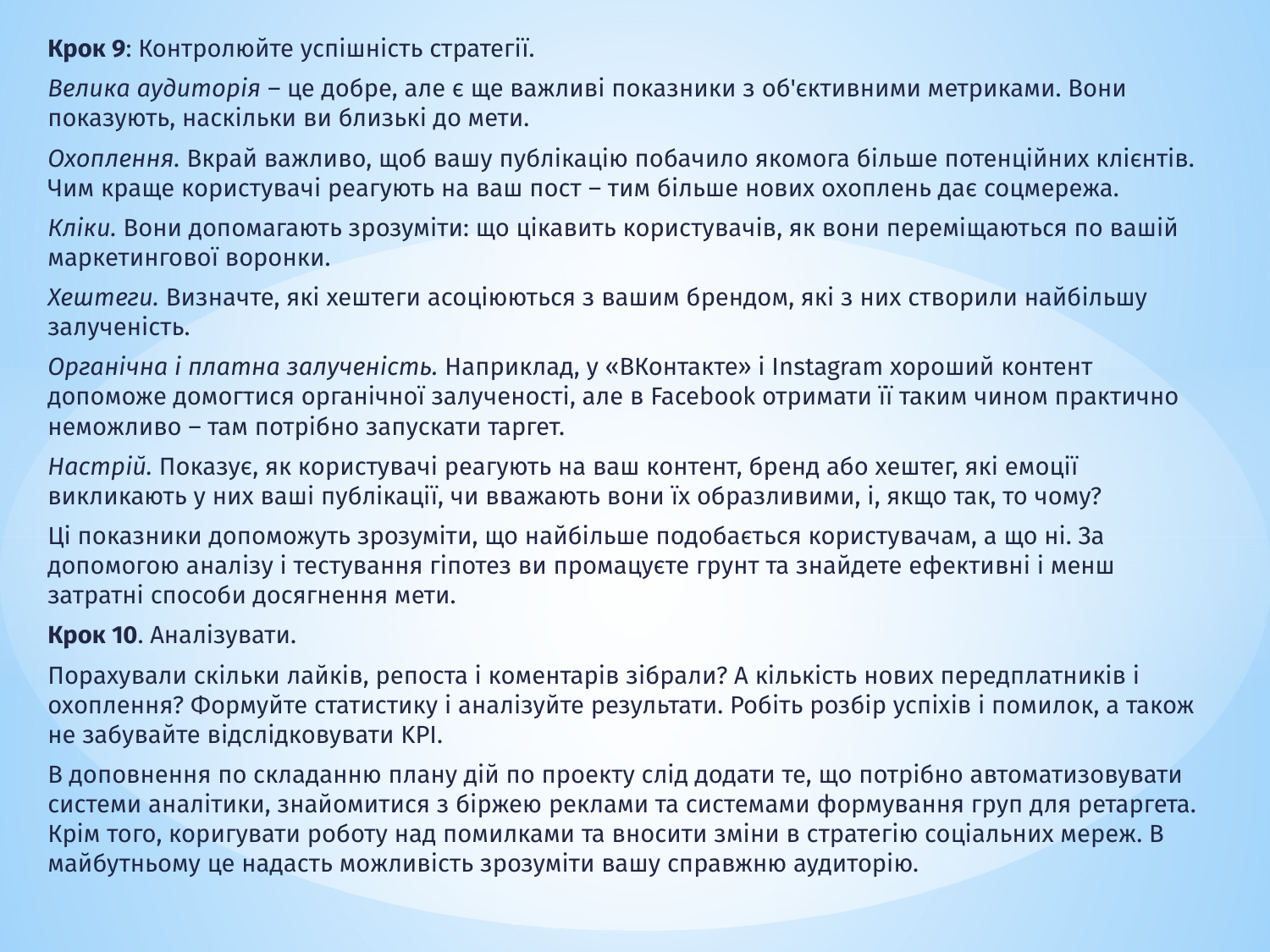

Крок 9: Контролюйте успішність стратегії.
Велика аудиторія – це добре, але є ще важливі показники з об'єктивними метриками. Вони показують, наскільки ви близькі до мети.
Охоплення. Вкрай важливо, щоб вашу публікацію побачило якомога більше потенційних клієнтів. Чим краще користувачі реагують на ваш пост – тим більше нових охоплень дає соцмережа.
Кліки. Вони допомагають зрозуміти: що цікавить користувачів, як вони переміщаються по вашій маркетингової воронки.
Хештеги. Визначте, які хештеги асоціюються з вашим брендом, які з них створили найбільшу залученість.
Органічна і платна залученість. Наприклад, у «ВКонтакте» і Instagram хороший контент допоможе домогтися органічної залученості, але в Facebook отримати її таким чином практично неможливо – там потрібно запускати таргет.
Настрій. Показує, як користувачі реагують на ваш контент, бренд або хештег, які емоції викликають у них ваші публікації, чи вважають вони їх образливими, і, якщо так, то чому?
Ці показники допоможуть зрозуміти, що найбільше подобається користувачам, а що ні. За допомогою аналізу і тестування гіпотез ви промацуєте грунт та знайдете ефективні і менш затратні способи досягнення мети.
Крок 10. Аналізувати.
Порахували скільки лайків, репоста і коментарів зібрали? А кількість нових передплатників і охоплення? Формуйте статистику і аналізуйте результати. Робіть розбір успіхів і помилок, а також не забувайте відслідковувати KPI.
В доповнення по складанню плану дій по проекту слід додати те, що потрібно автоматизовувати системи аналітики, знайомитися з біржею реклами та системами формування груп для ретаргета. Крім того, коригувати роботу над помилками та вносити зміни в стратегію соціальних мереж. В майбутньому це надасть можливість зрозуміти вашу справжню аудиторію.